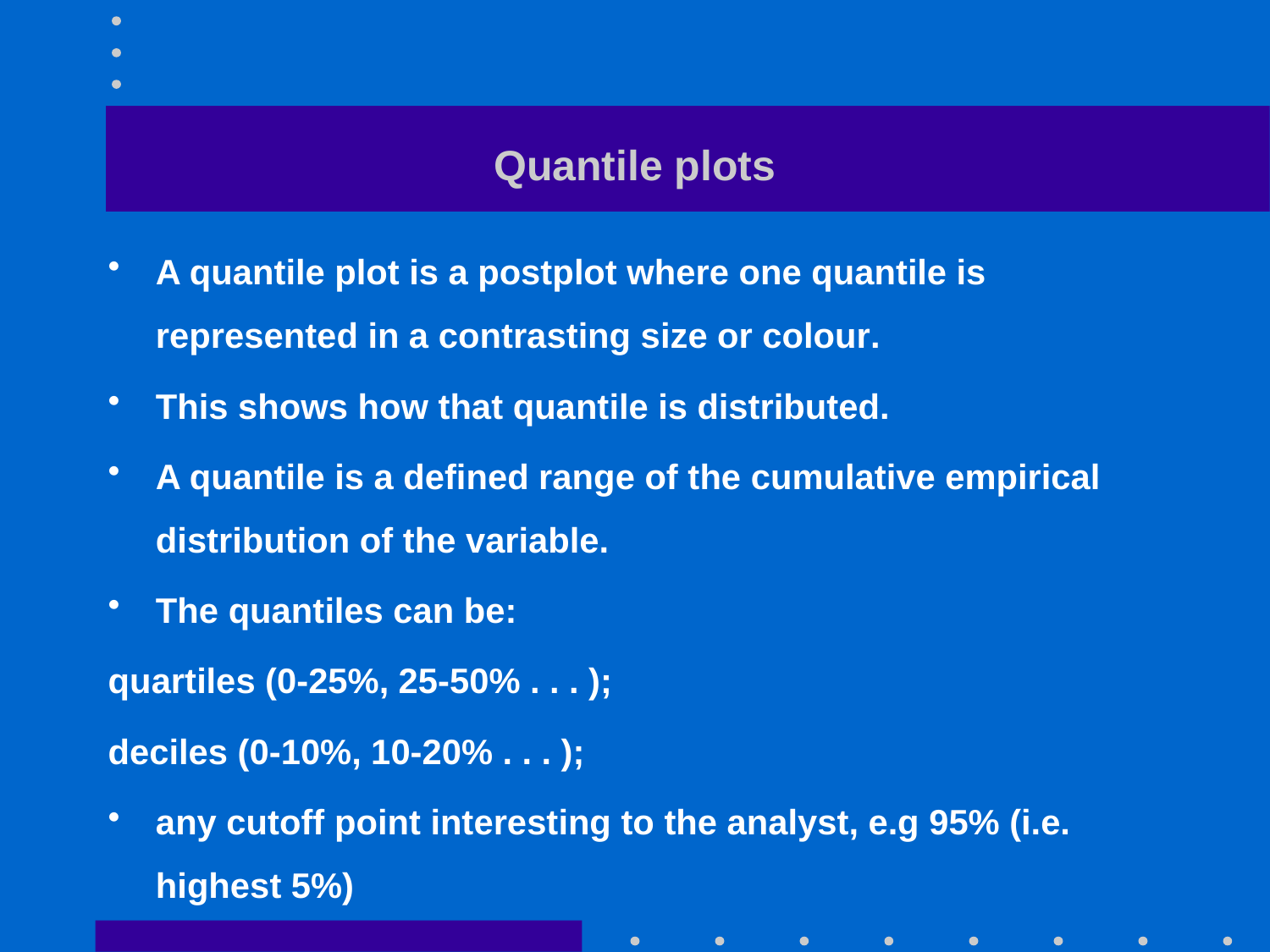

# Quantile plots
A quantile plot is a postplot where one quantile is represented in a contrasting size or colour.
This shows how that quantile is distributed.
A quantile is a defined range of the cumulative empirical distribution of the variable.
The quantiles can be:
quartiles (0-25%, 25-50% . . . );
deciles (0-10%, 10-20% . . . );
any cutoff point interesting to the analyst, e.g 95% (i.e. highest 5%)